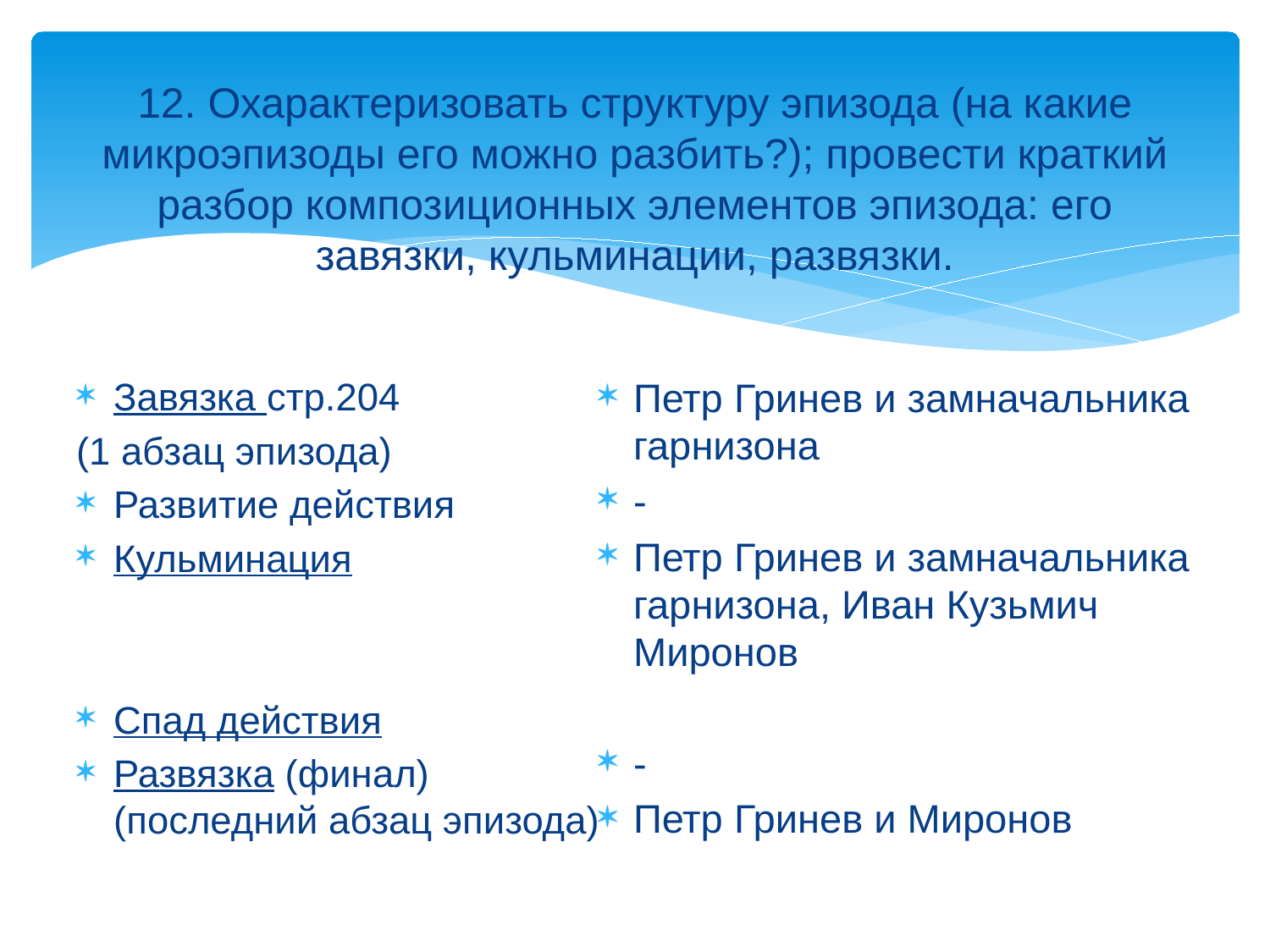

# 12. Охарактеризовать структуру эпизода (на какие микроэпизоды его можно разбить?); провести краткий разбор композиционных элементов эпизода: его завязки, кульминации, развязки.
Завязка стр.204
(1 абзац эпизода)
Развитие действия
Кульминация

Спад действия
Развязка (финал)   (последний абзац эпизода)
Петр Гринев и замначальника гарнизона
-
Петр Гринев и замначальника гарнизона, Иван Кузьмич Миронов

-
Петр Гринев и Миронов